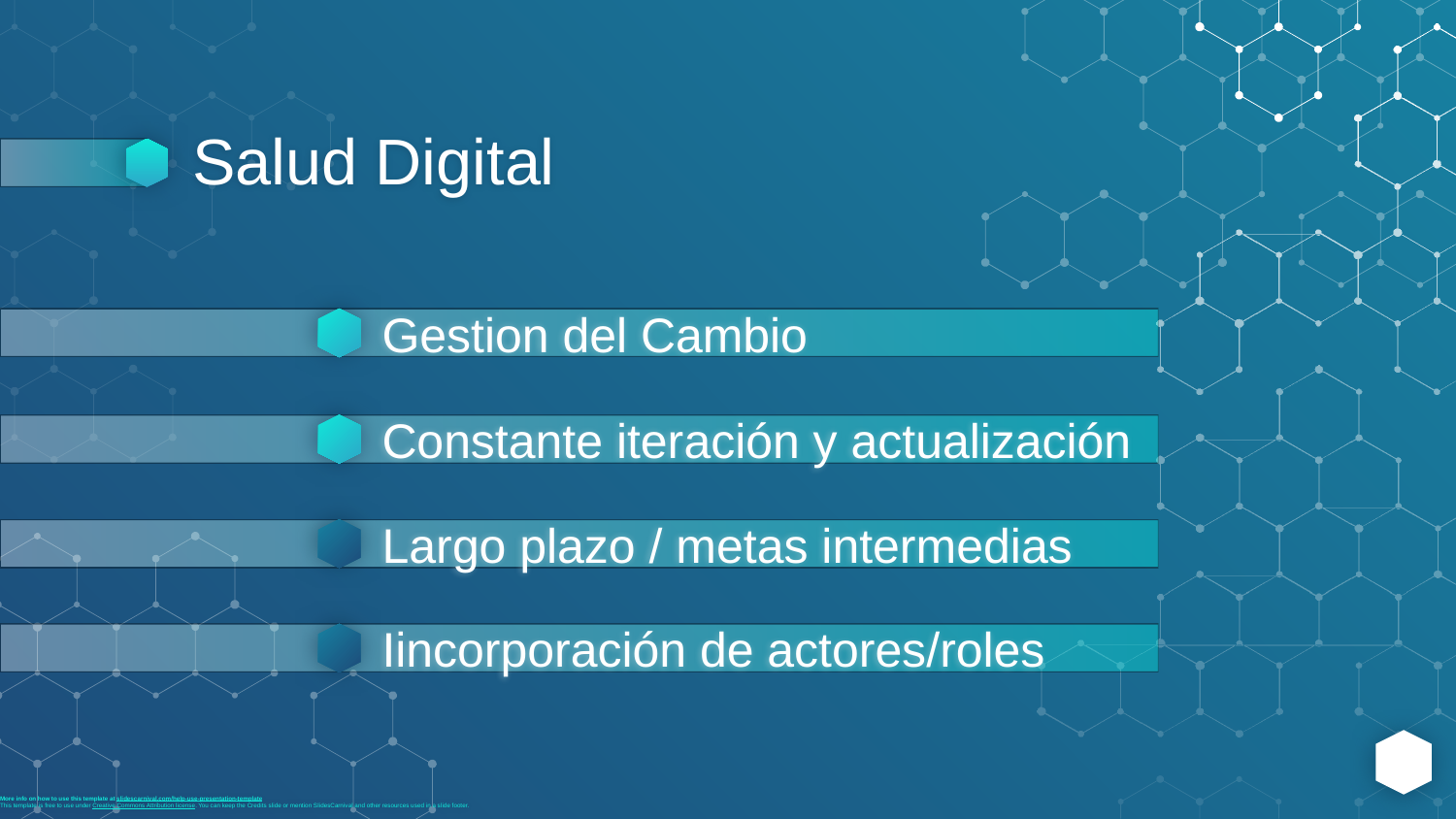

# Salud Digital
Gestion del Cambio

Constante iteración y actualización

Largo plazo / metas intermedias

Iincorporación de actores/roles

More info on how to use this template at slidescarnival.com/help-use-presentation-template
This template is free to use under Creative Commons Attribution license. You can keep the Credits slide or mention SlidesCarnival and other resources used in a slide footer.